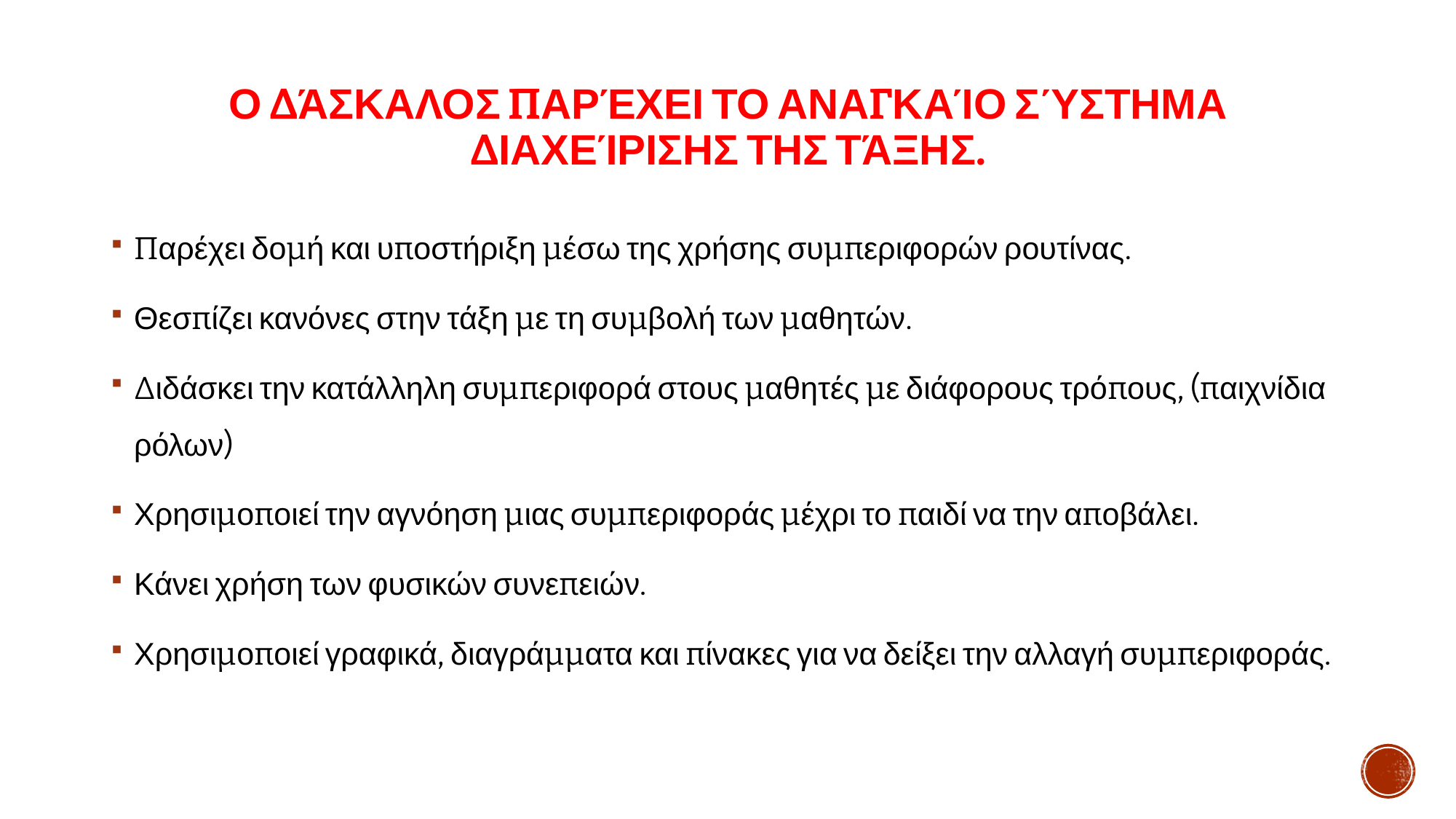

# Ο δάσκαλος παρέχει το αναγκαίο σύστημα διαχείρισης της τάξης.
Παρέχει δομή και υποστήριξη μέσω της χρήσης συμπεριφορών ρουτίνας.
Θεσπίζει κανόνες στην τάξη με τη συμβολή των μαθητών.
Διδάσκει την κατάλληλη συμπεριφορά στους μαθητές με διάφορους τρόπους, (παιχνίδια ρόλων)
Χρησιμοποιεί την αγνόηση μιας συμπεριφοράς μέχρι το παιδί να την αποβάλει.
Κάνει χρήση των φυσικών συνεπειών.
Χρησιμοποιεί γραφικά, διαγράμματα και πίνακες για να δείξει την αλλαγή συμπεριφοράς.